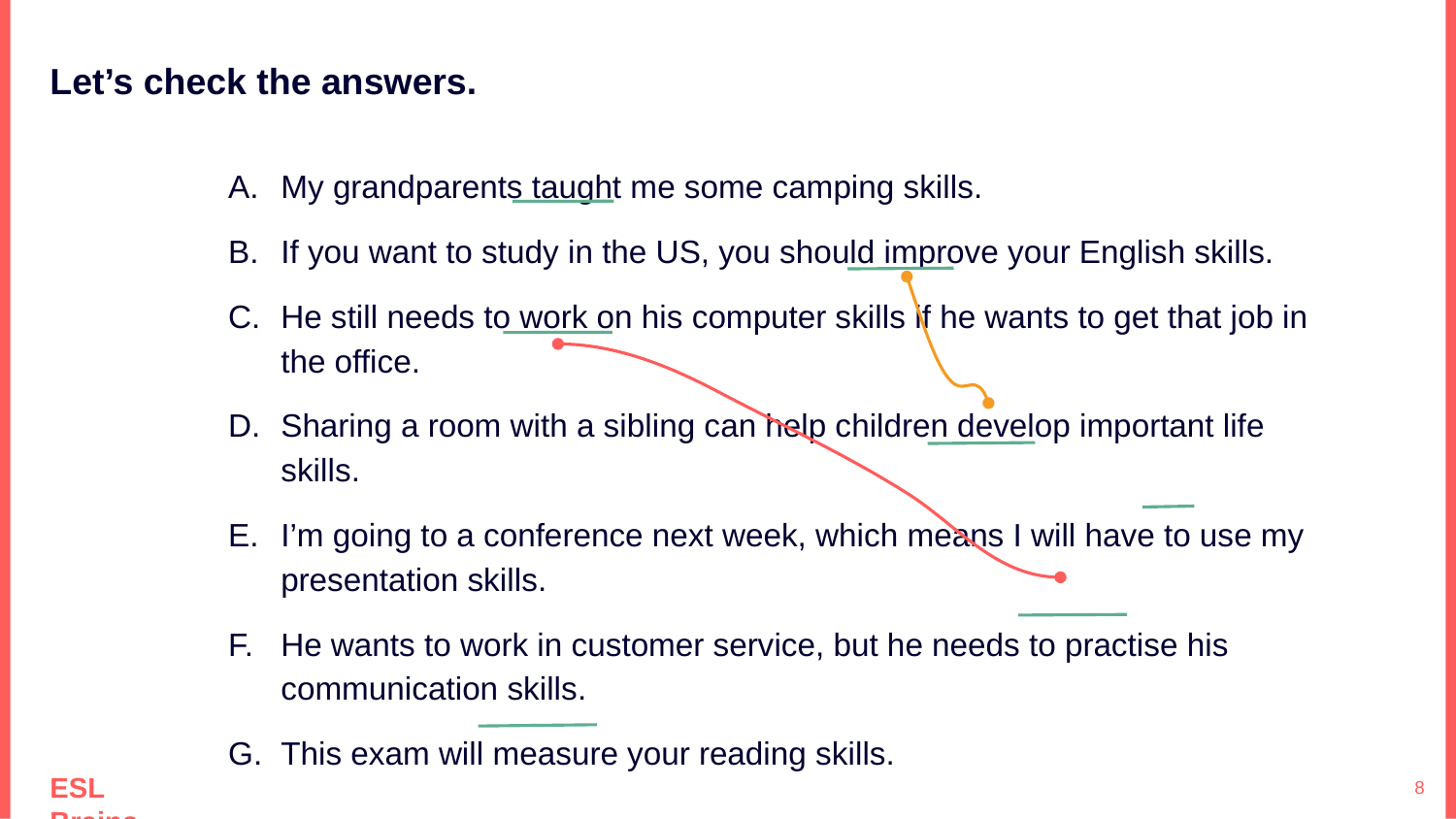

Let’s check the answers.
My grandparents taught me some camping skills.
If you want to study in the US, you should improve your English skills.
He still needs to work on his computer skills if he wants to get that job in the office.
Sharing a room with a sibling can help children develop important life skills.
I’m going to a conference next week, which means I will have to use my presentation skills.
He wants to work in customer service, but he needs to practise his communication skills.
This exam will measure your reading skills.

8